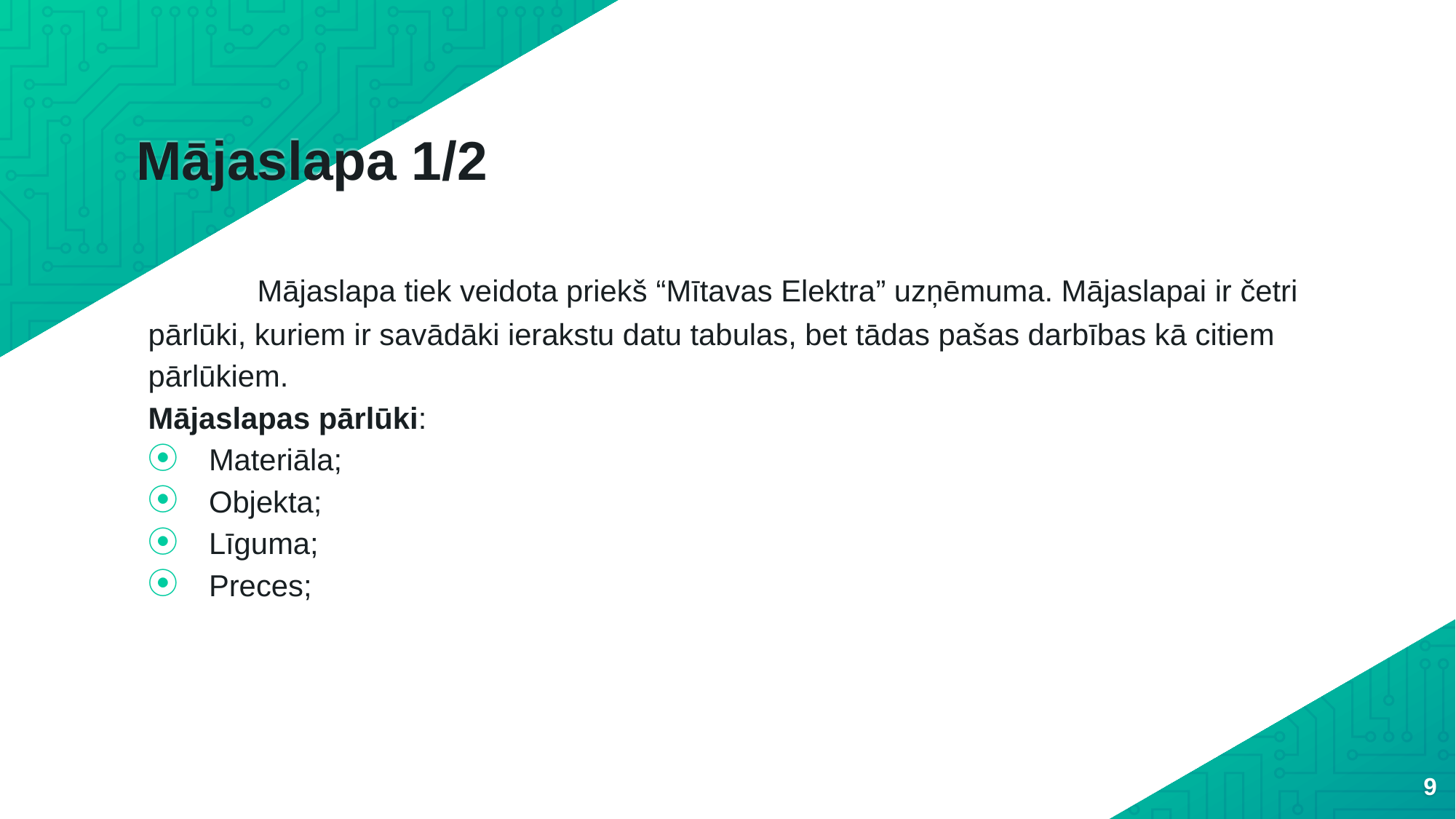

# Mājaslapa 1/2
	Mājaslapa tiek veidota priekš “Mītavas Elektra” uzņēmuma. Mājaslapai ir četri pārlūki, kuriem ir savādāki ierakstu datu tabulas, bet tādas pašas darbības kā citiem pārlūkiem.
Mājaslapas pārlūki:
Materiāla;
Objekta;
Līguma;
Preces;

9